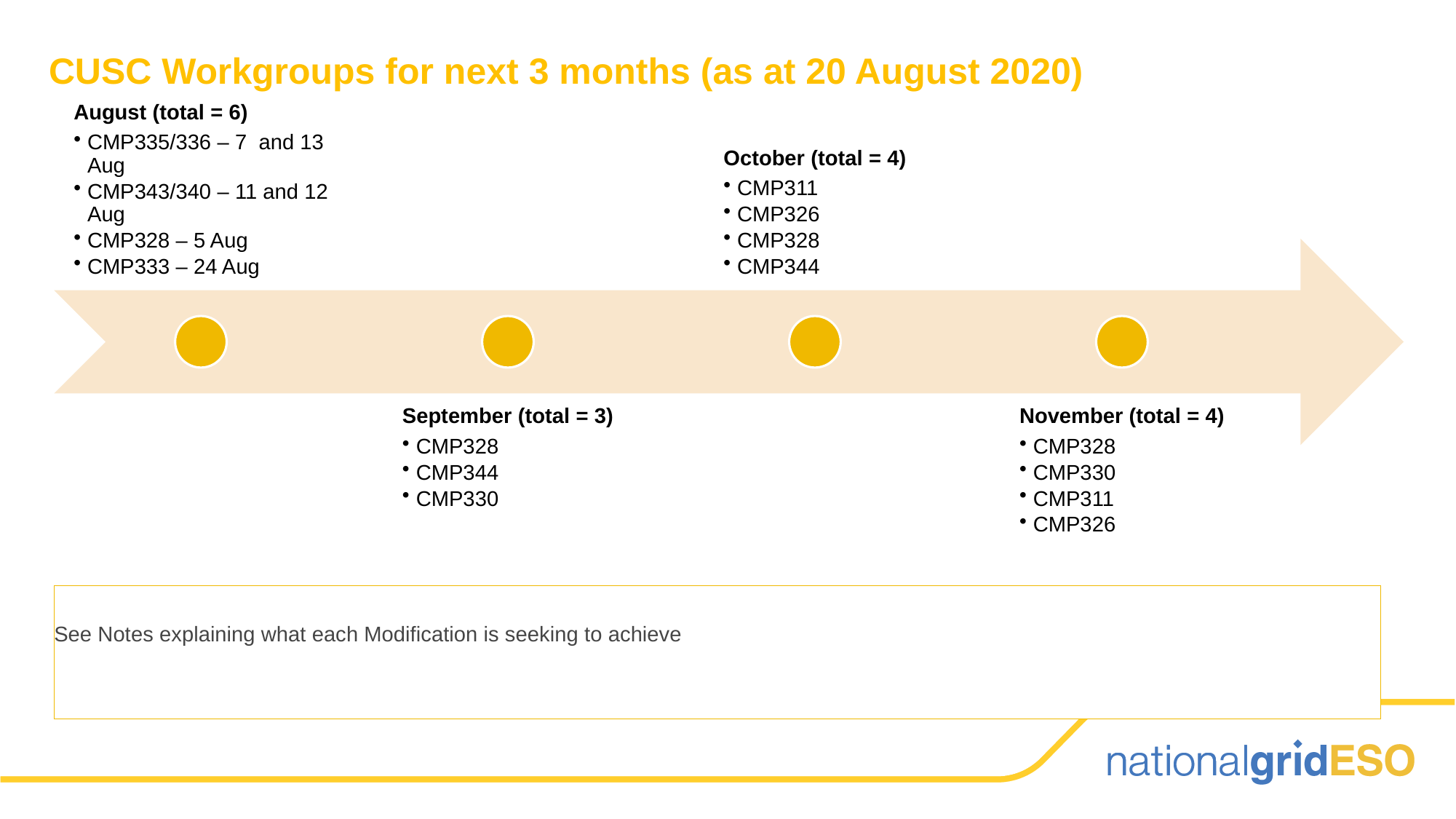

CUSC Workgroups for next 3 months (as at 20 August 2020)
August (total = 6)
CMP335/336 – 7  and 13 Aug
CMP343/340 – 11 and 12 Aug
CMP328 – 5 Aug
CMP333 – 24 Aug
September (total = 3)
CMP328
CMP344
CMP330
October (total = 4)
CMP311
CMP326
CMP328
CMP344
November (total = 4)
CMP328
CMP330
CMP311
CMP326
See Notes explaining what each Modification is seeking to achieve